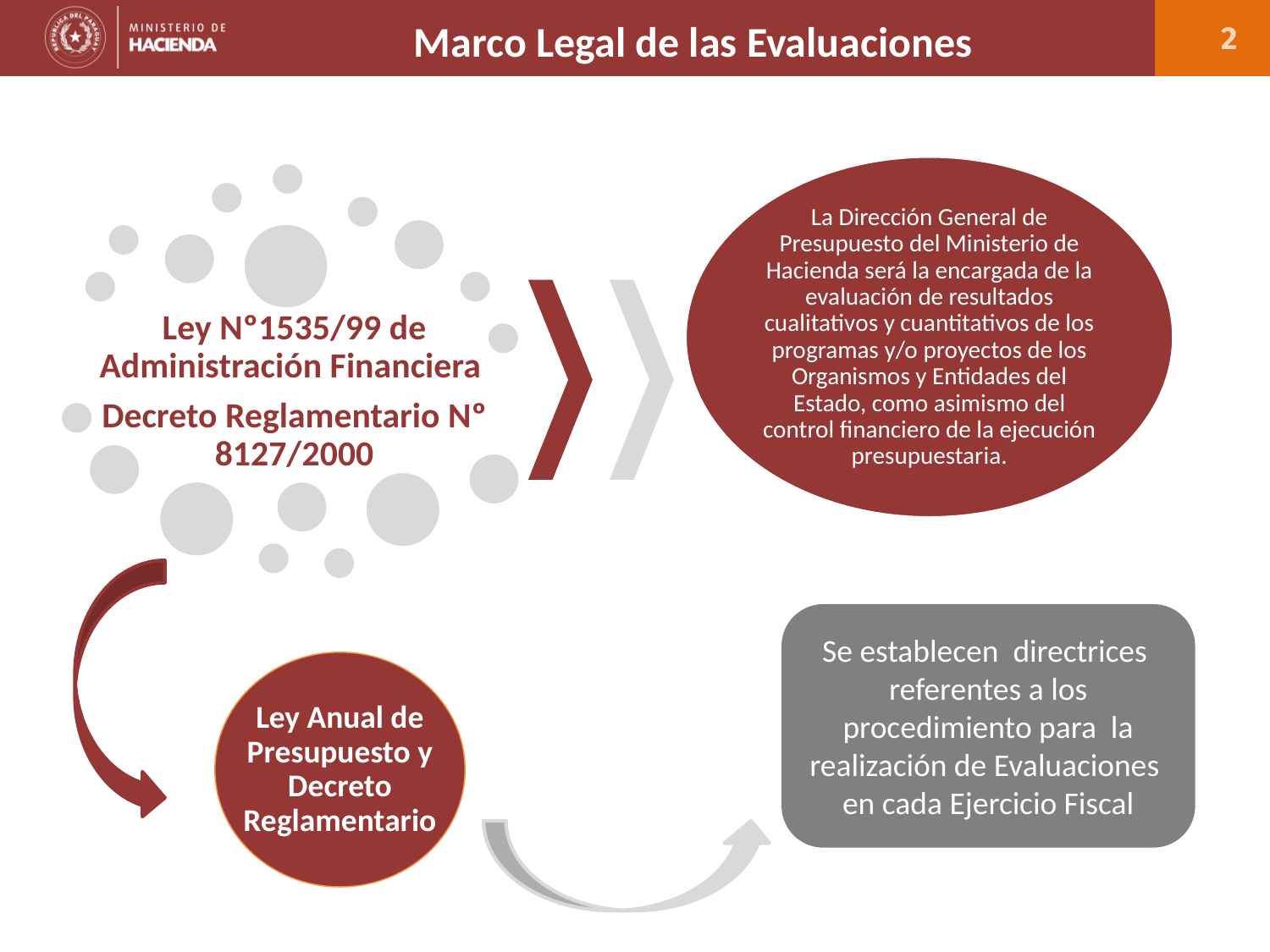

Marco Legal de las Evaluaciones
2
Ley Nº1535/99 de Administración Financiera
Decreto Reglamentario Nº 8127/2000
La Dirección General de Presupuesto del Ministerio de Hacienda será la encargada de la evaluación de resultados cualitativos y cuantitativos de los programas y/o proyectos de los Organismos y Entidades del Estado, como asimismo del control financiero de la ejecución presupuestaria.

Se establecen  directrices  referentes a los procedimiento para  la realización de Evaluaciones  en cada Ejercicio Fiscal
Ley Anual de Presupuesto y Decreto Reglamentario